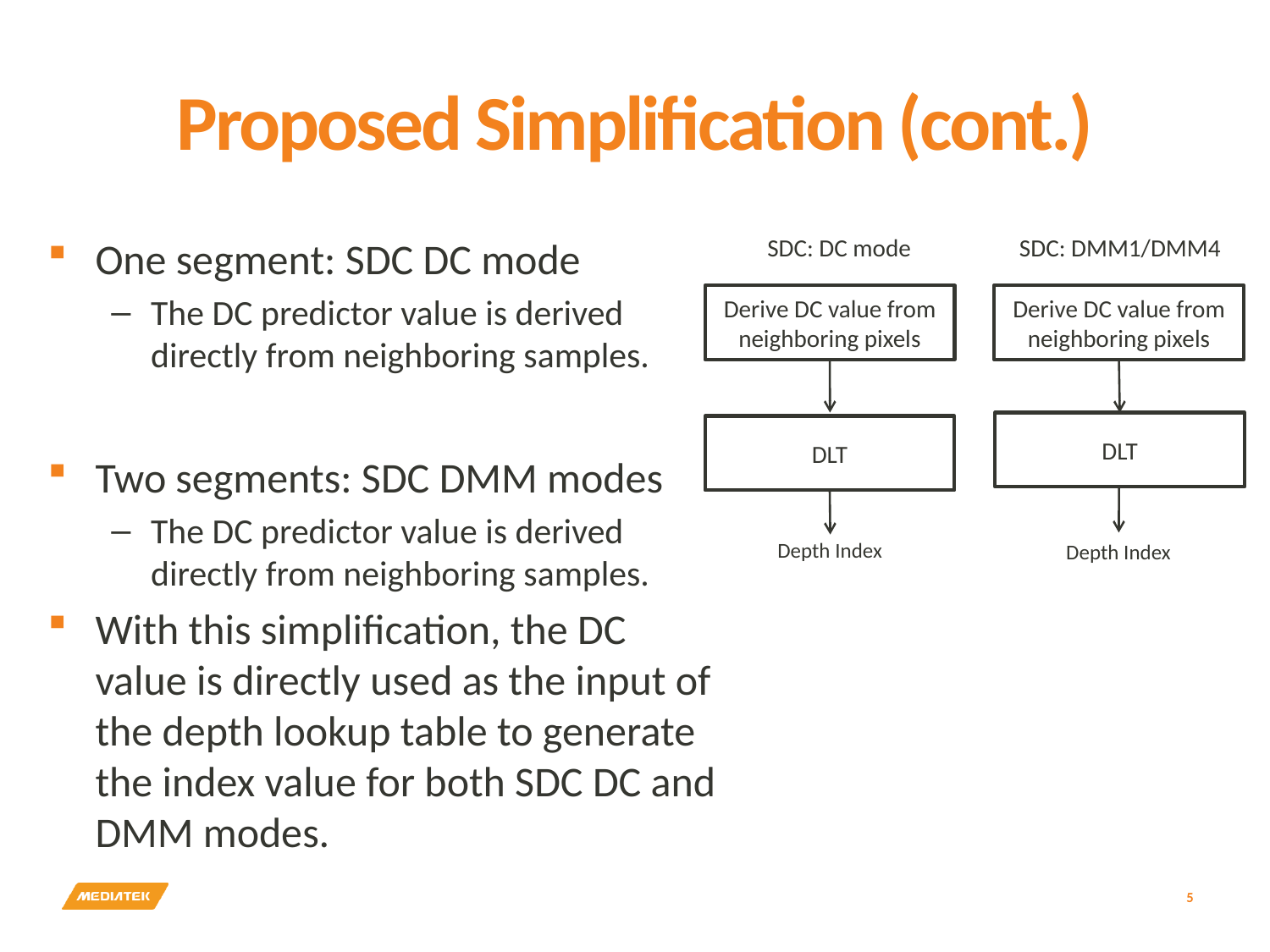

# Proposed Simplification (cont.)
One segment: SDC DC mode
The DC predictor value is derived directly from neighboring samples.

Two segments: SDC DMM modes
The DC predictor value is derived directly from neighboring samples.
With this simplification, the DC value is directly used as the input of the depth lookup table to generate the index value for both SDC DC and DMM modes.
SDC: DC mode
SDC: DMM1/DMM4
Derive DC value from neighboring pixels
Derive DC value from neighboring pixels
DLT
DLT
Depth Index
Depth Index
5